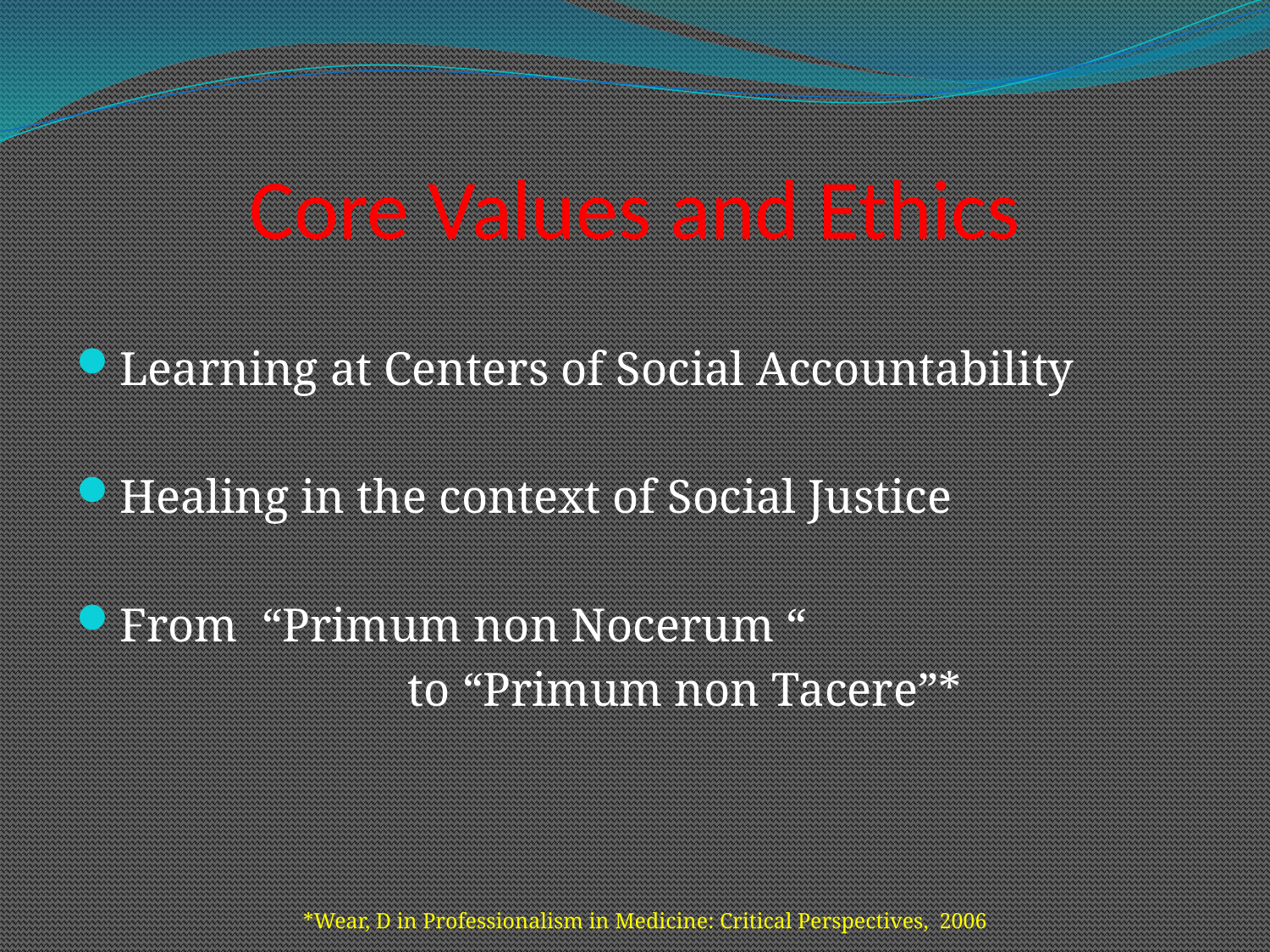

# Core Values and Ethics

Learning at Centers of Social Accountability

Healing in the context of Social Justice

From  “Primum non Nocerum “
                            to “Primum non Tacere”*

*Wear, D in Professionalism in Medicine: Critical Perspectives,  2006